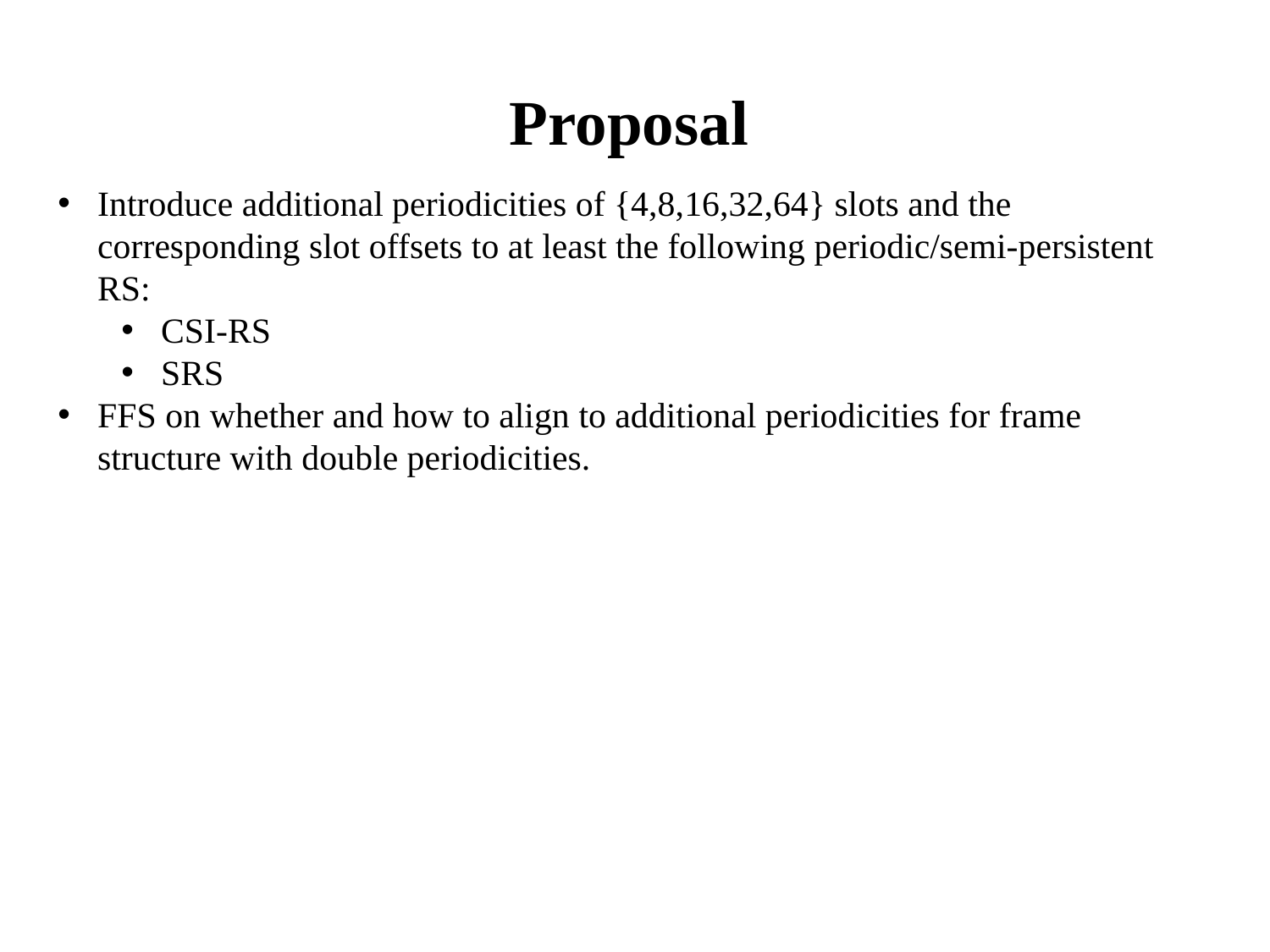

# Proposal
Introduce additional periodicities of {4,8,16,32,64} slots and the corresponding slot offsets to at least the following periodic/semi-persistent RS:
CSI-RS
SRS
FFS on whether and how to align to additional periodicities for frame structure with double periodicities.